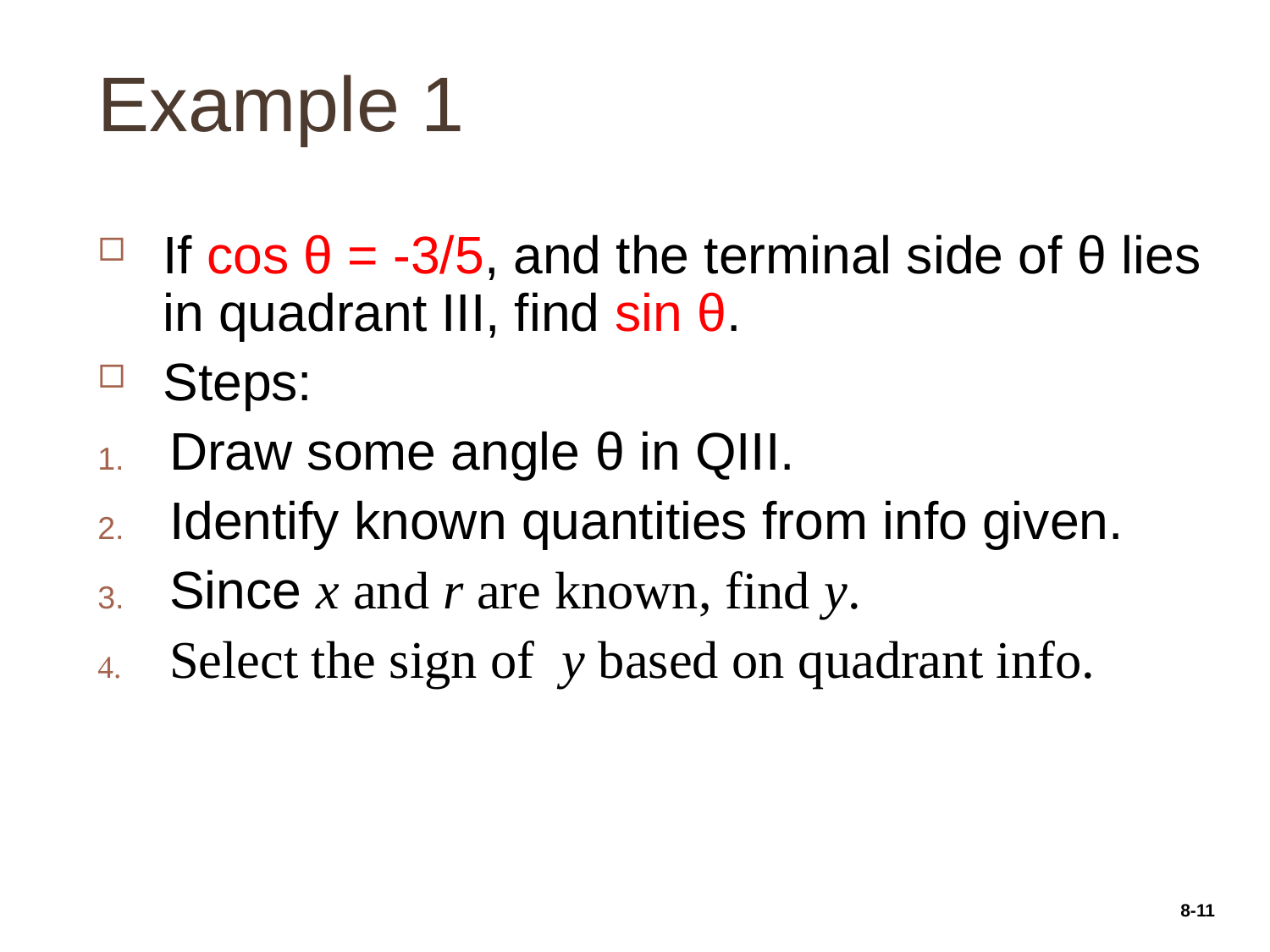

# Example 1
8-11
If cos θ = -3/5, and the terminal side of θ lies in quadrant III, find sin θ.
Steps:
Draw some angle θ in QIII.
Identify known quantities from info given.
Since x and r are known, find y.
Select the sign of  y based on quadrant info.
8-11